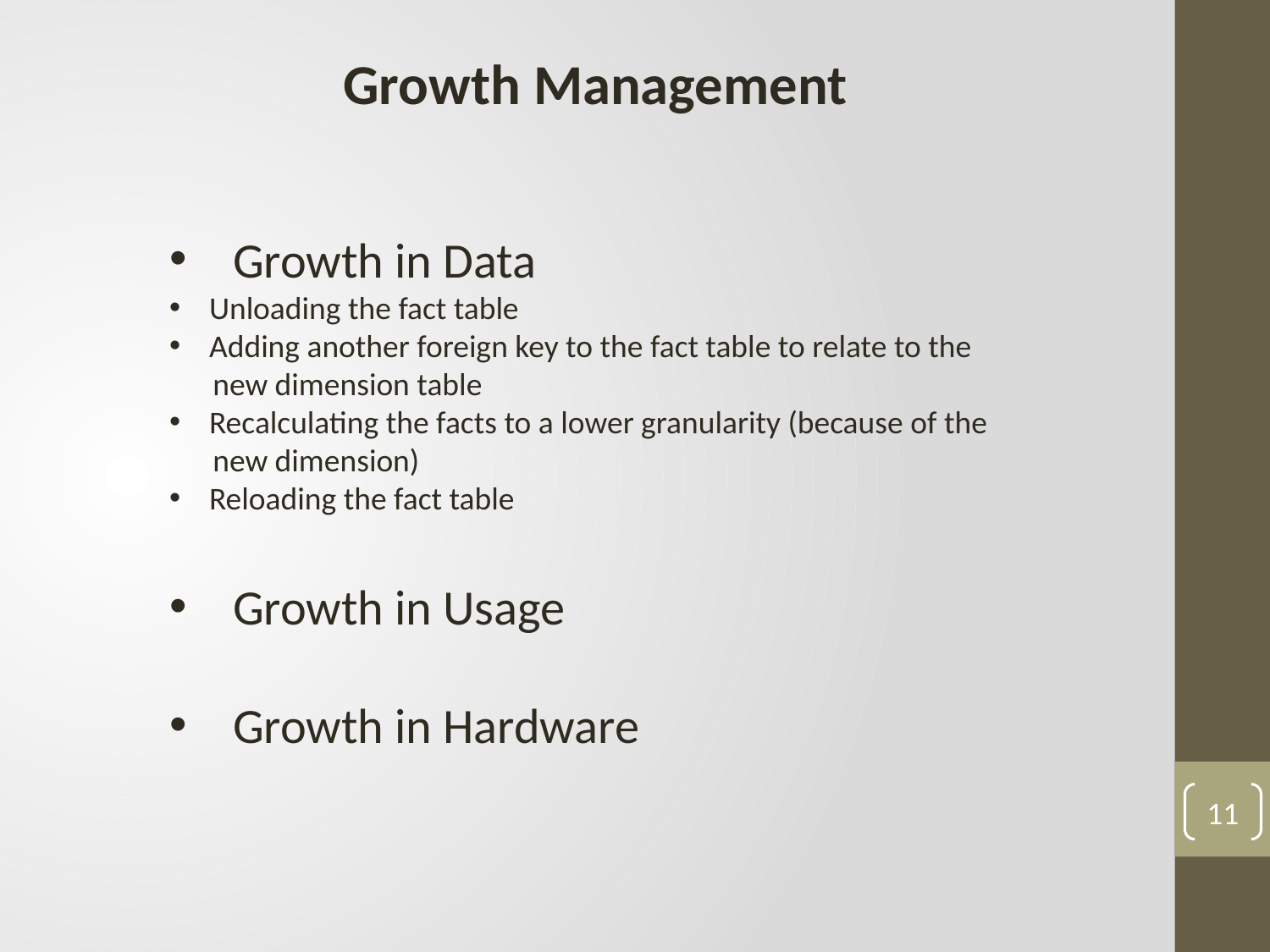

Growth Management
Growth in Data
Unloading the fact table
Adding another foreign key to the fact table to relate to the
      new dimension table
Recalculating the facts to a lower granularity (because of the
      new dimension)
Reloading the fact table

Growth in Usage

Growth in Hardware
11